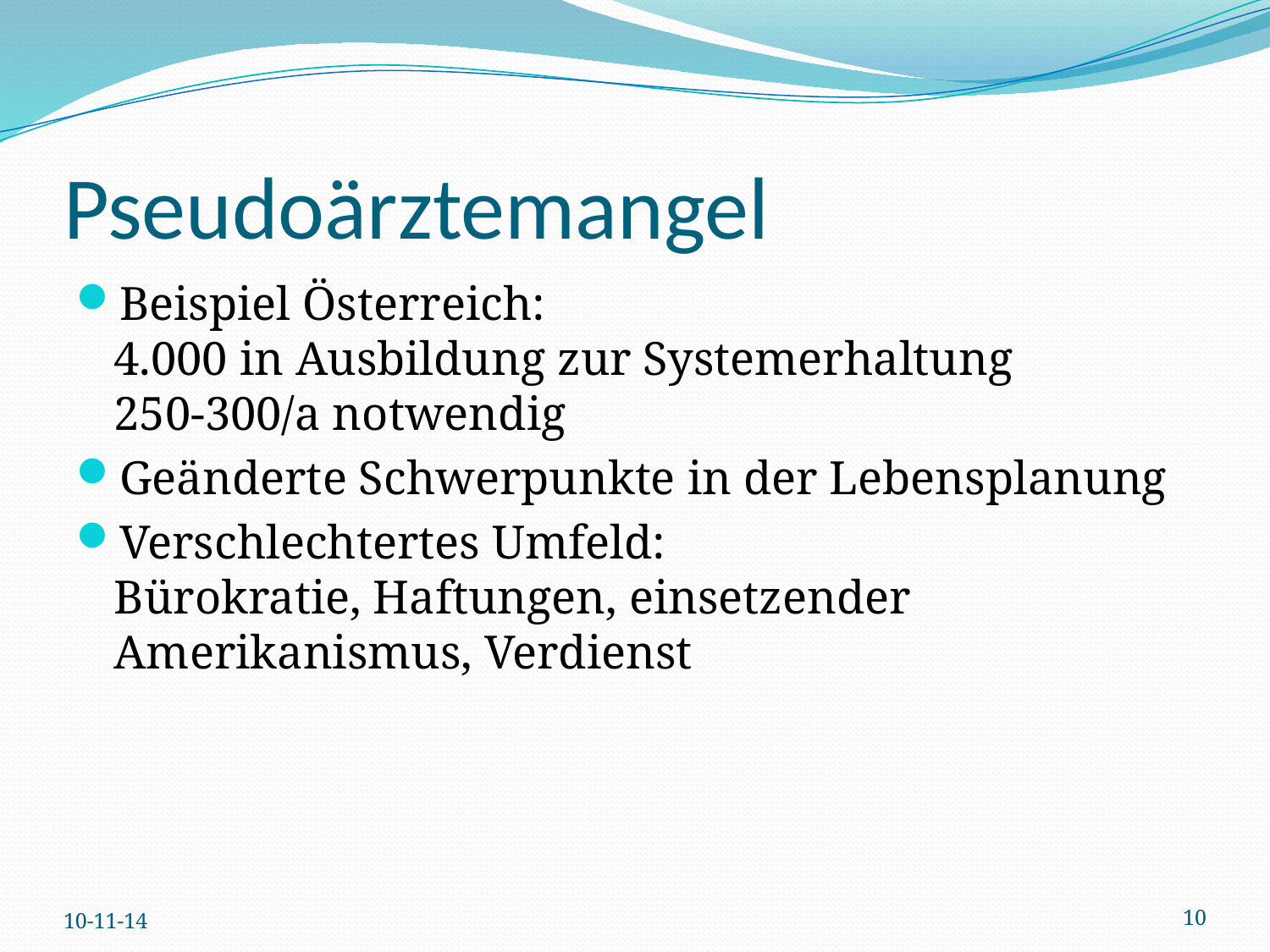

# Pseudoärztemangel
Beispiel Österreich:
4.000 in Ausbildung zur Systemerhaltung
250-300/a notwendig
Geänderte Schwerpunkte in der Lebensplanung
Verschlechtertes Umfeld:
Bürokratie, Haftungen, einsetzender Amerikanismus, Verdienst
10-11-14
10